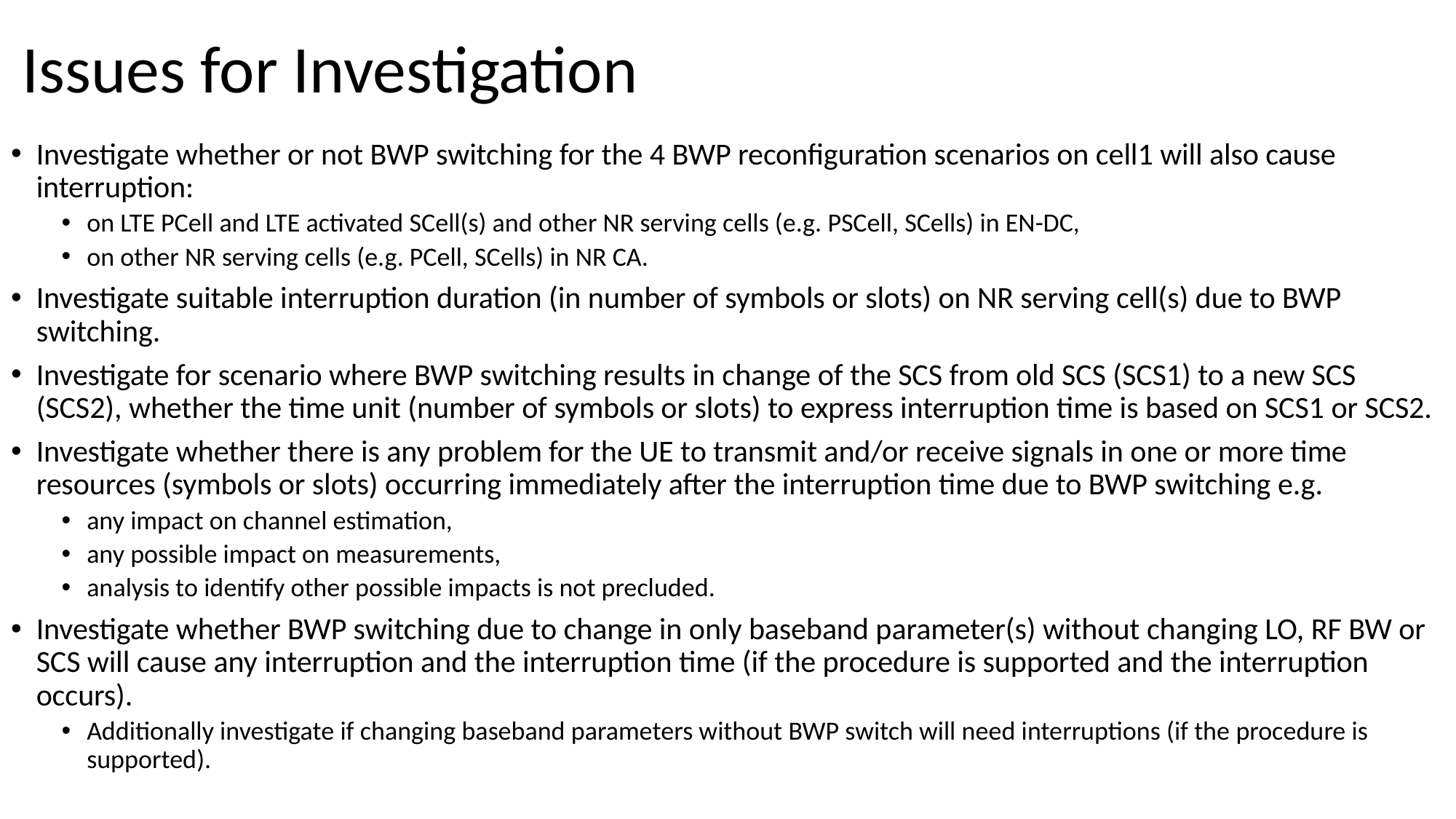

# Issues for Investigation
Investigate whether or not BWP switching for the 4 BWP reconfiguration scenarios on cell1 will also cause interruption:
on LTE PCell and LTE activated SCell(s) and other NR serving cells (e.g. PSCell, SCells) in EN-DC,
on other NR serving cells (e.g. PCell, SCells) in NR CA.
Investigate suitable interruption duration (in number of symbols or slots) on NR serving cell(s) due to BWP switching.
Investigate for scenario where BWP switching results in change of the SCS from old SCS (SCS1) to a new SCS (SCS2), whether the time unit (number of symbols or slots) to express interruption time is based on SCS1 or SCS2.
Investigate whether there is any problem for the UE to transmit and/or receive signals in one or more time resources (symbols or slots) occurring immediately after the interruption time due to BWP switching e.g.
any impact on channel estimation,
any possible impact on measurements,
analysis to identify other possible impacts is not precluded.
Investigate whether BWP switching due to change in only baseband parameter(s) without changing LO, RF BW or SCS will cause any interruption and the interruption time (if the procedure is supported and the interruption occurs).
Additionally investigate if changing baseband parameters without BWP switch will need interruptions (if the procedure is supported).